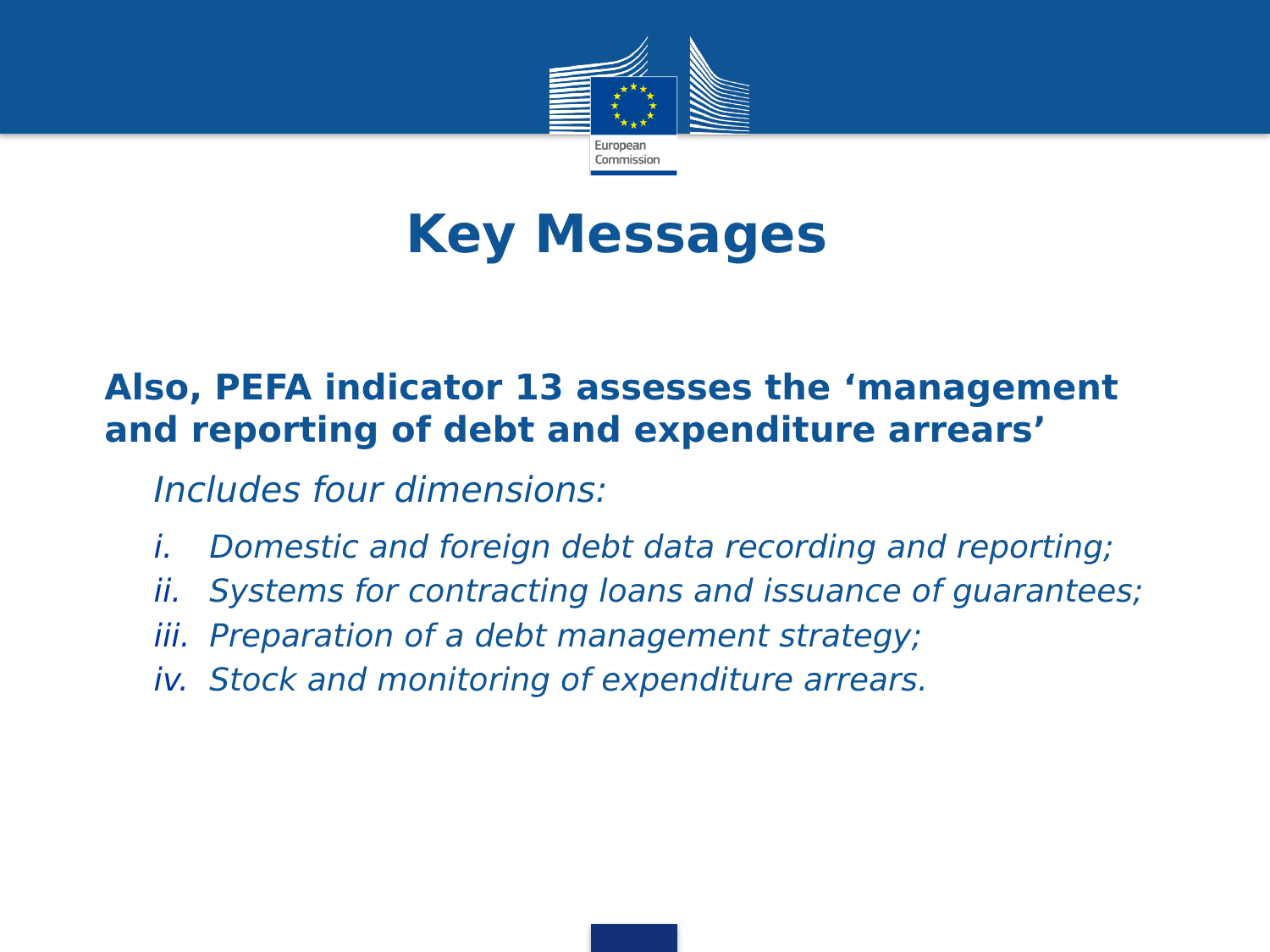

# Key Messages
Also, PEFA indicator 13 assesses the ‘management and reporting of debt and expenditure arrears’
Includes four dimensions:
Domestic and foreign debt data recording and reporting;
Systems for contracting loans and issuance of guarantees;
Preparation of a debt management strategy;
Stock and monitoring of expenditure arrears.